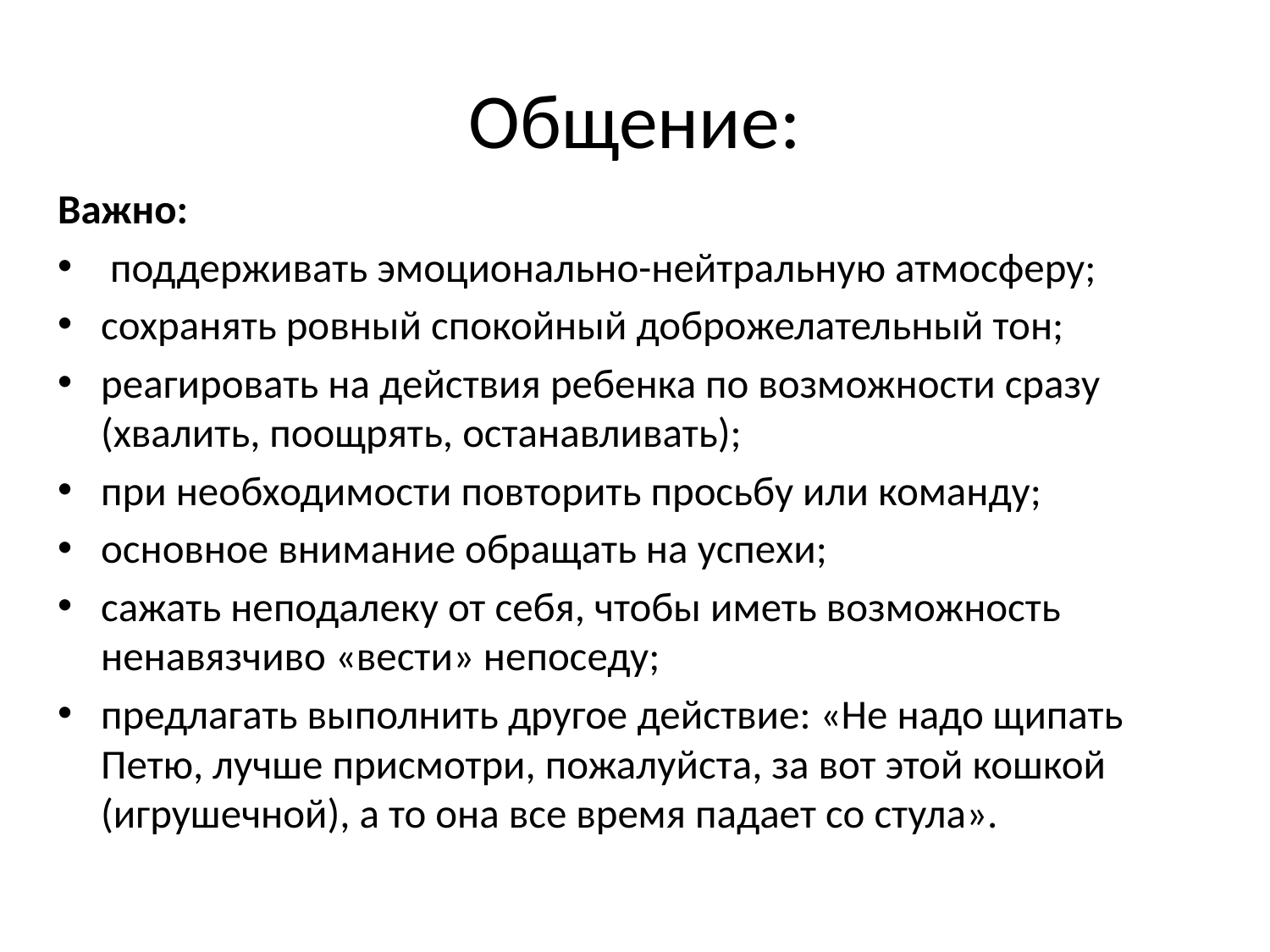

# Общение:
Важно:
 поддерживать эмоционально-нейтральную атмосферу;
сохранять ровный спокойный доброжелательный тон;
реагировать на действия ребенка по возможности сразу (хвалить, поощрять, останавливать);
при необходимости повторить просьбу или команду;
основное внимание обращать на успехи;
сажать неподалеку от себя, чтобы иметь возможность ненавязчиво «вести» непоседу;
предлагать выполнить другое действие: «Не надо щипать Петю, лучше присмотри, пожалуйста, за вот этой кошкой (игрушечной), а то она все время падает со стула».